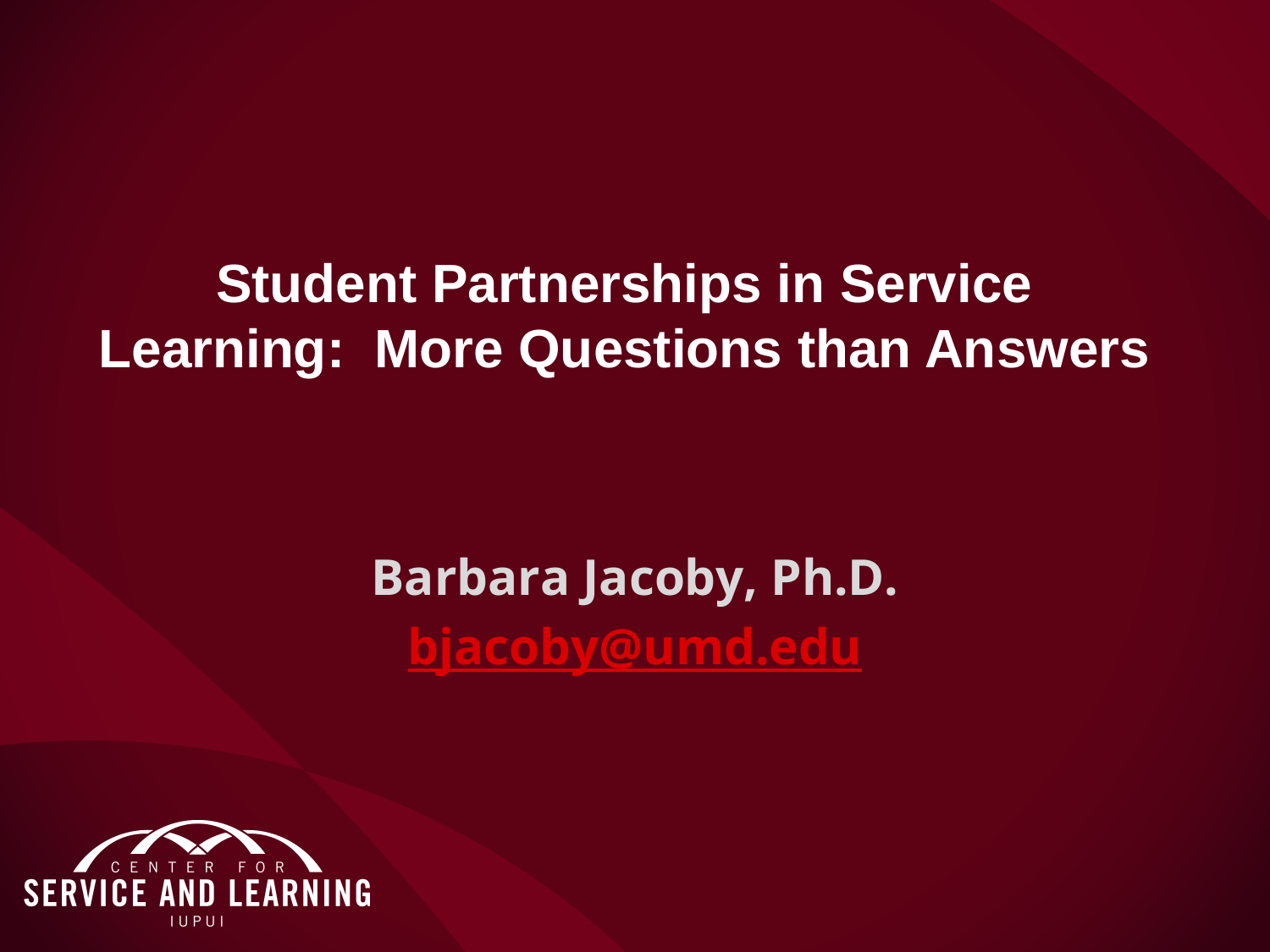

# Student Partnerships in Service Learning:  More Questions than Answers
Barbara Jacoby, Ph.D.
bjacoby@umd.edu